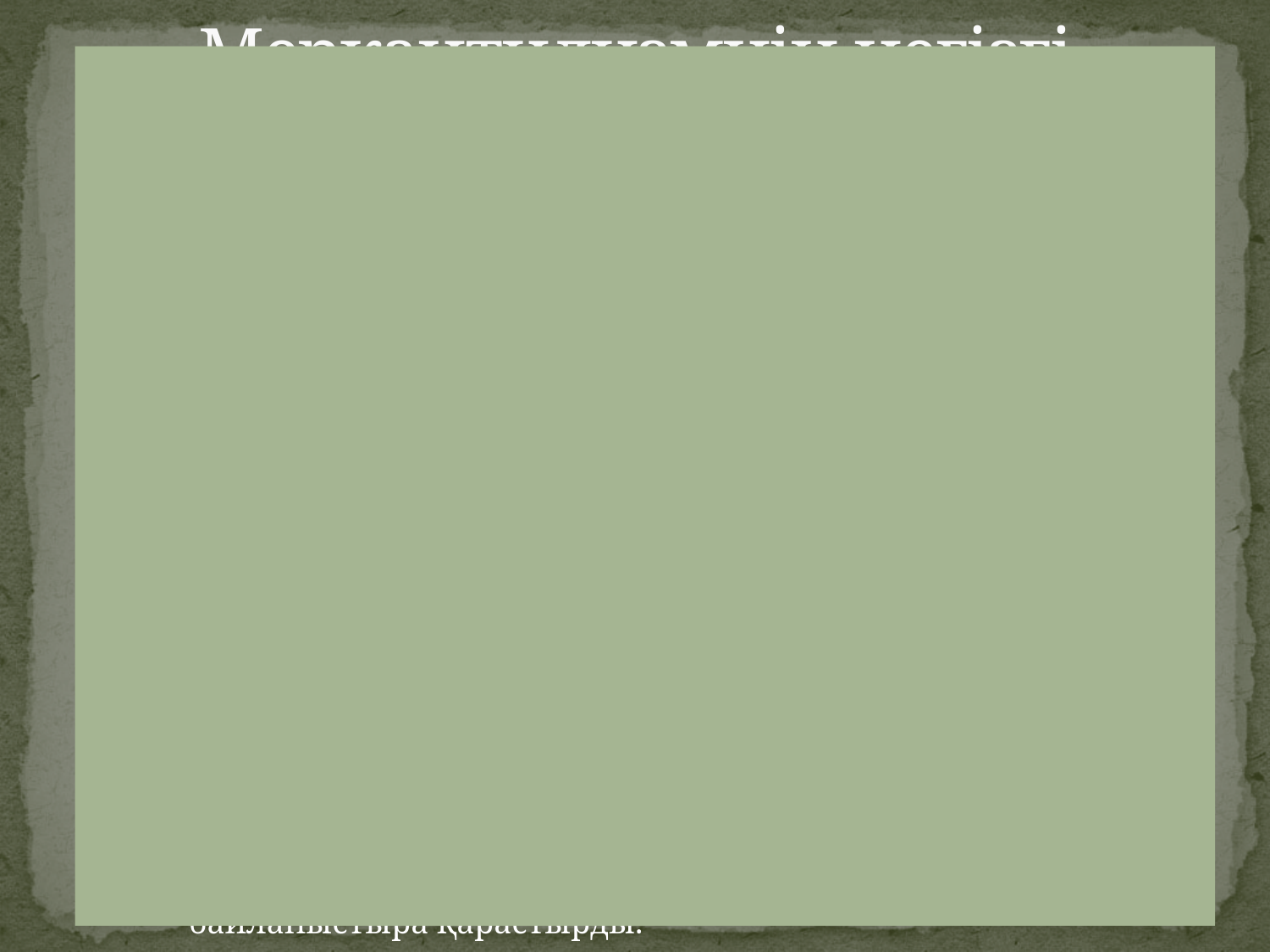

# Меркантилизмнің негізгі жолдары:

- үйрену пәні ретінде өндіріс аумағынан қол үзген жағдайда қарым-қатынас айналасындағы мәселелерді қарастыруды ескереді;
- экономиканың барлық аясында керексіз жүйелі талдау мүмкіндігін болдырмауды және экономикалық болмыстардың сыртқы көріністерін бейнелеуге әкелетін оқып үйрену әдісі ретінде эмпиризмді қолданды;
- ақшаның пайда болуын адамзаттың жасында ойлап шығаруының нәтижесі деп есептейді, ақшаны байлықпен байланыстырады;

- құнның шығуын алтын мен күмістің  “табиғи жаратылысына” байланысты және олардың әлемдегі мөлшерімен сипаттады;
- еңбек ұсынысының көтерілуін еңбекақының жоғары емес төменгі қажетімен, байланыстырды;
- экономикалық өсуді елдің ақшалай байлығының көбеюі ретінде, сыртқы сауданың мемлекеттік реттелуі және сыртқы сауданың сальдосына дұрыс қол жеткізу арқылы байланыстыра қарастырды.